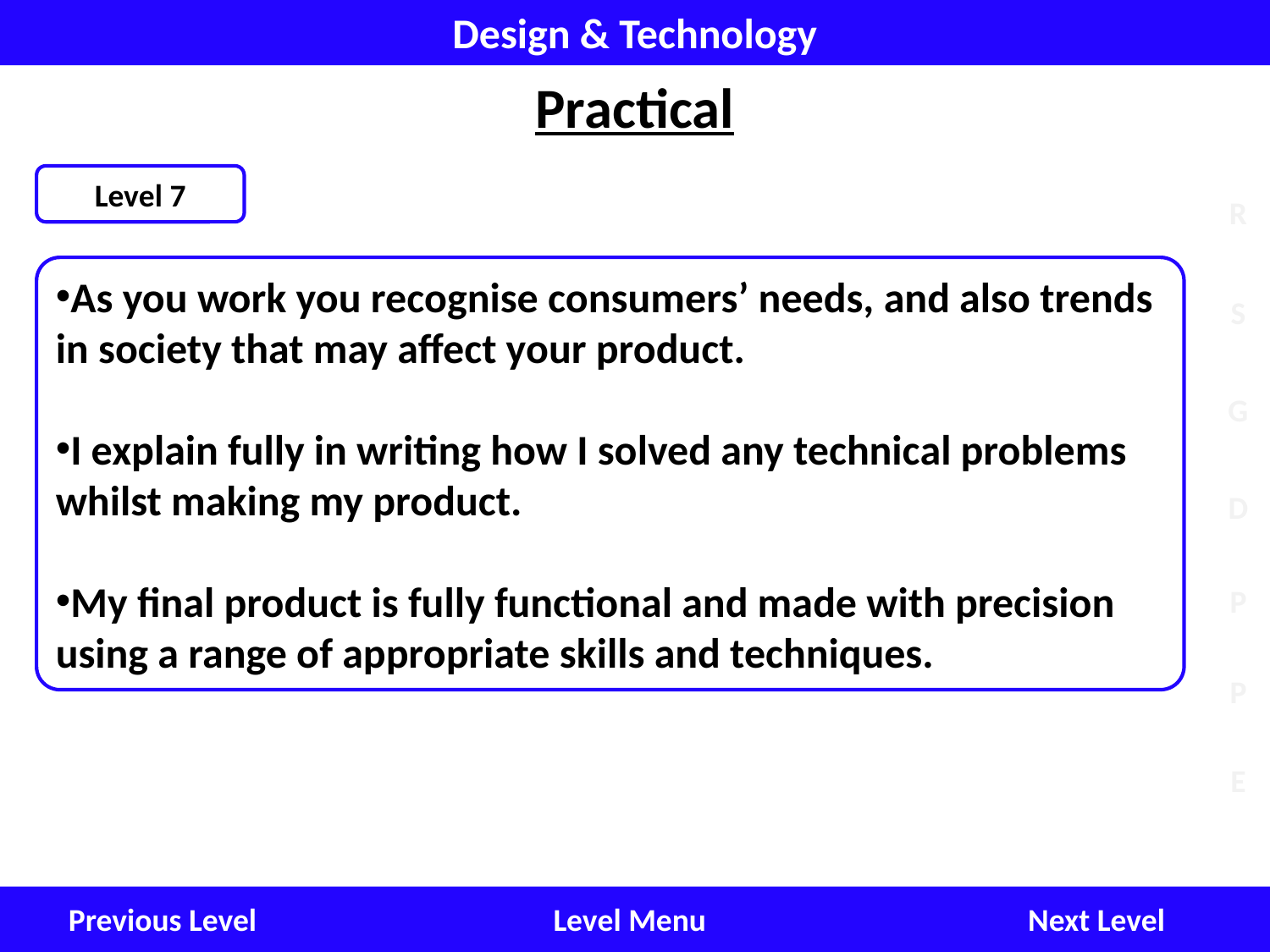

Design & Technology
Practical
Level 7
As you work you recognise consumers’ needs, and also trends in society that may affect your product.

I explain fully in writing how I solved any technical problems whilst making my product.

My final product is fully functional and made with precision using a range of appropriate skills and techniques.

Next Level
Level Menu
Previous Level